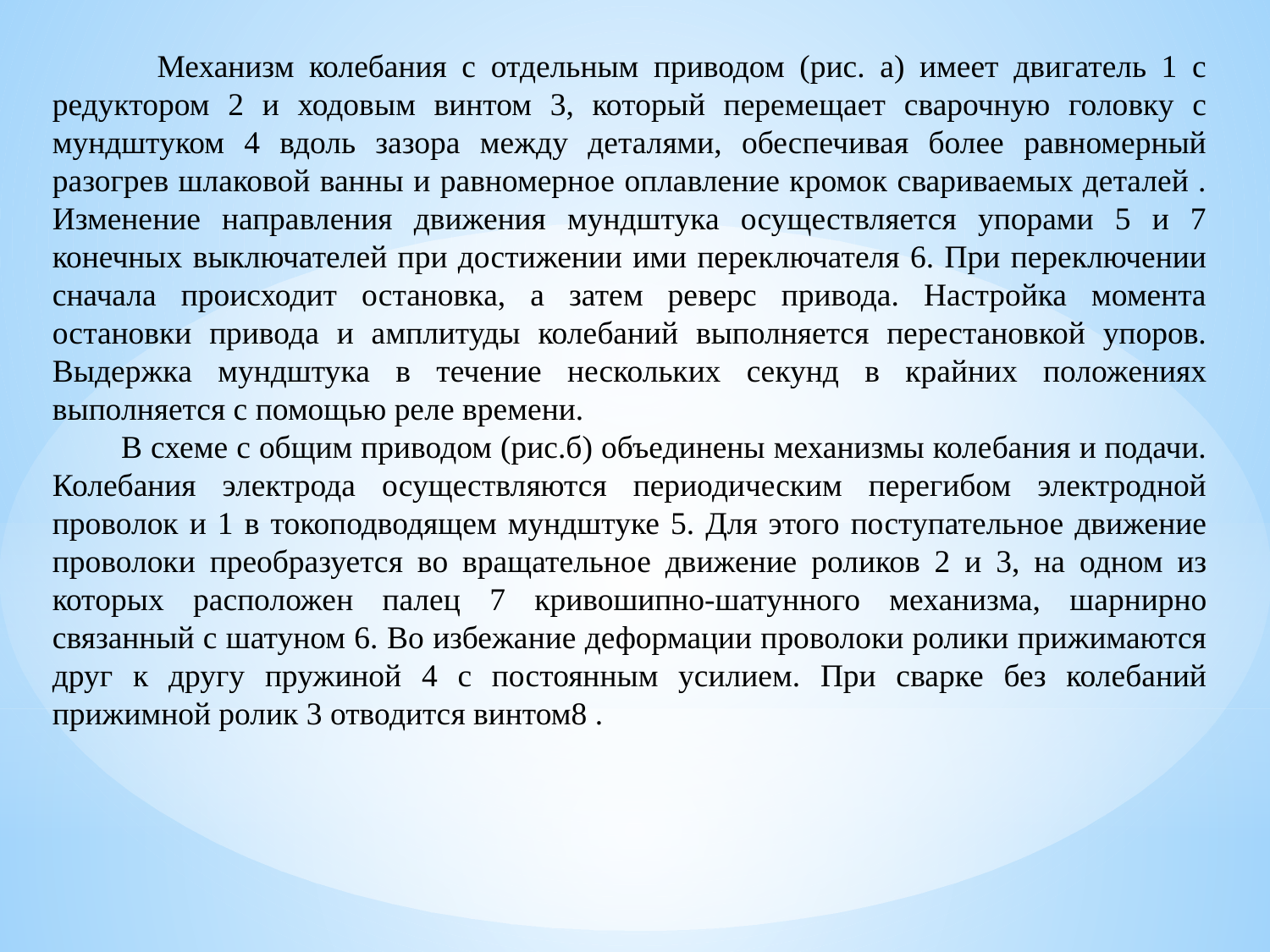

Механизм колебания с отдельным приводом (рис. а) имеет двигатель 1 с редуктором 2 и ходовым винтом 3, который перемещает сварочную головку с мундштуком 4 вдоль зазора между деталями, обеспечивая более равномерный разогрев шлаковой ванны и равномерное оплавление кромок свариваемых деталей . Изменение направления движения мундштука осуществляется упорами 5 и 7 конечных выключателей при достижении ими переключателя 6. При переключении сначала происходит остановка, а затем реверс привода. Настройка момента остановки привода и амплитуды колебаний выполняется перестановкой упоров. Выдержка мундштука в течение нескольких секунд в крайних положениях выполняется с помощью реле времени.
        В схеме с общим приводом (рис.б) объединены механизмы колебания и подачи. Колебания электрода осуществляются периодическим перегибом электродной проволок и 1 в токоподводящем мундштуке 5. Для этого поступательное движение проволоки преобразуется во вращательное движение роликов 2 и 3, на одном из которых расположен палец 7 кривошипно-шатунного механизма, шарнирно связанный с шатуном 6. Во избежание деформации проволоки ролики прижимаются друг к другу пружиной 4 с постоянным усилием. При сварке без колебаний прижимной ролик 3 отводится винтом8 .